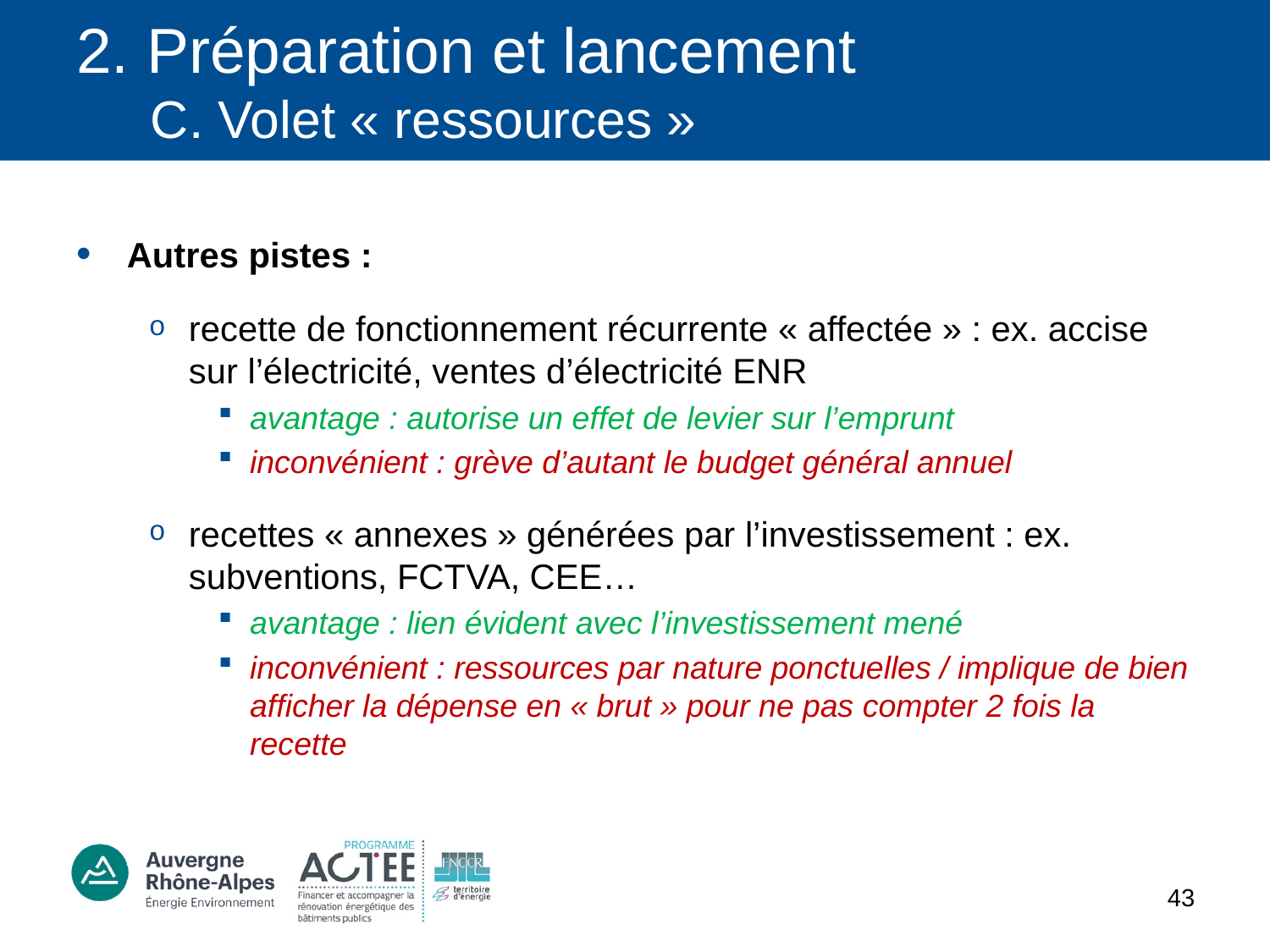

# 2. Préparation et lancement C. Volet « ressources »
Autres pistes :

recette de fonctionnement récurrente « affectée » : ex. accise sur l’électricité, ventes d’électricité ENR
avantage : autorise un effet de levier sur l’emprunt
inconvénient : grève d’autant le budget général annuel

recettes « annexes » générées par l’investissement : ex. subventions, FCTVA, CEE…
avantage : lien évident avec l’investissement mené
inconvénient : ressources par nature ponctuelles / implique de bien afficher la dépense en « brut » pour ne pas compter 2 fois la recette